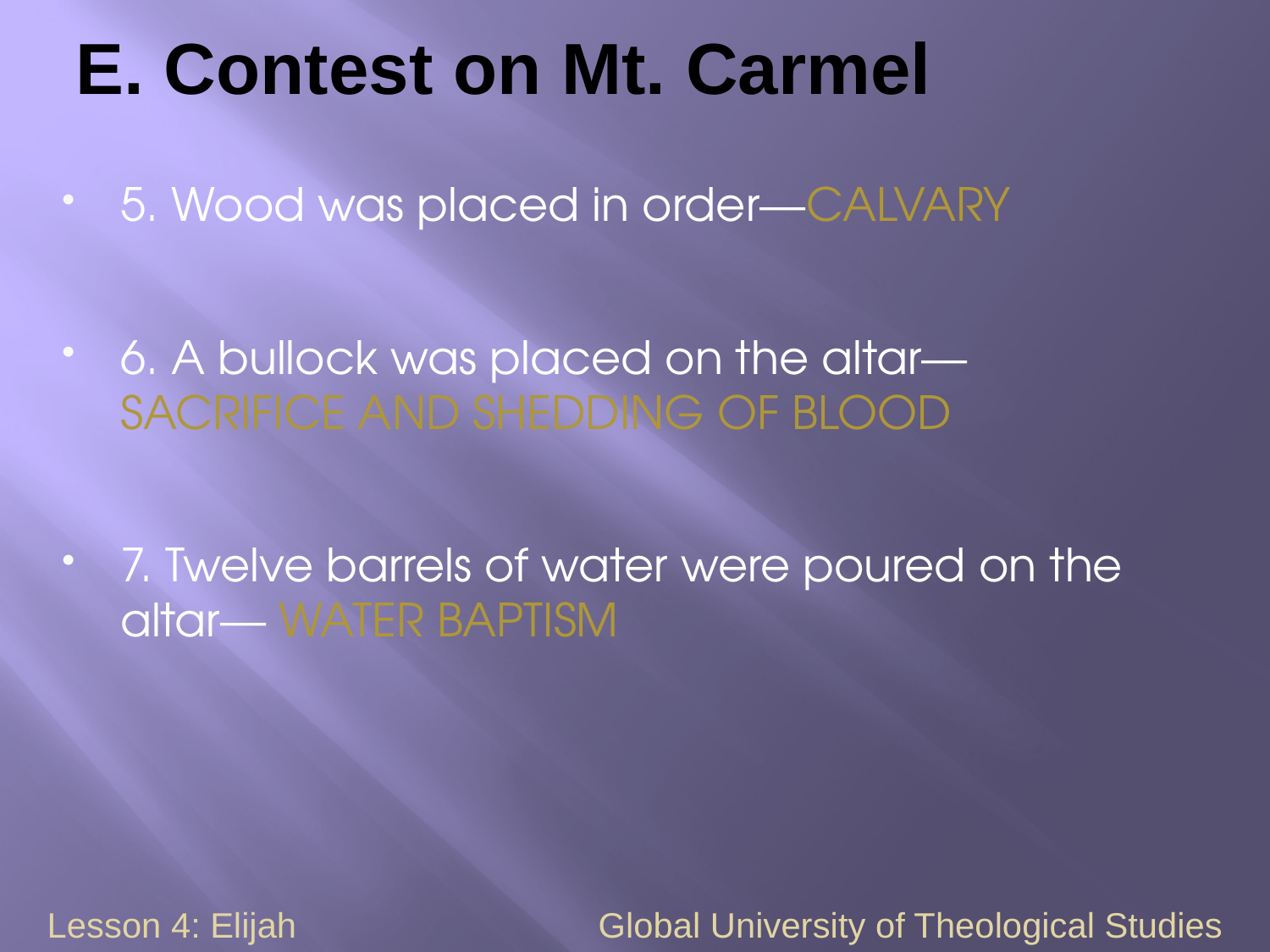

# E. Contest on Mt. Carmel
5. Wood was placed in order—CALVARY

6. A bullock was placed on the altar—        SACRIFICE AND SHEDDING OF BLOOD

7. Twelve barrels of water were poured on the altar— WATER BAPTISM
Lesson 4: Elijah                               Global University of Theological Studies